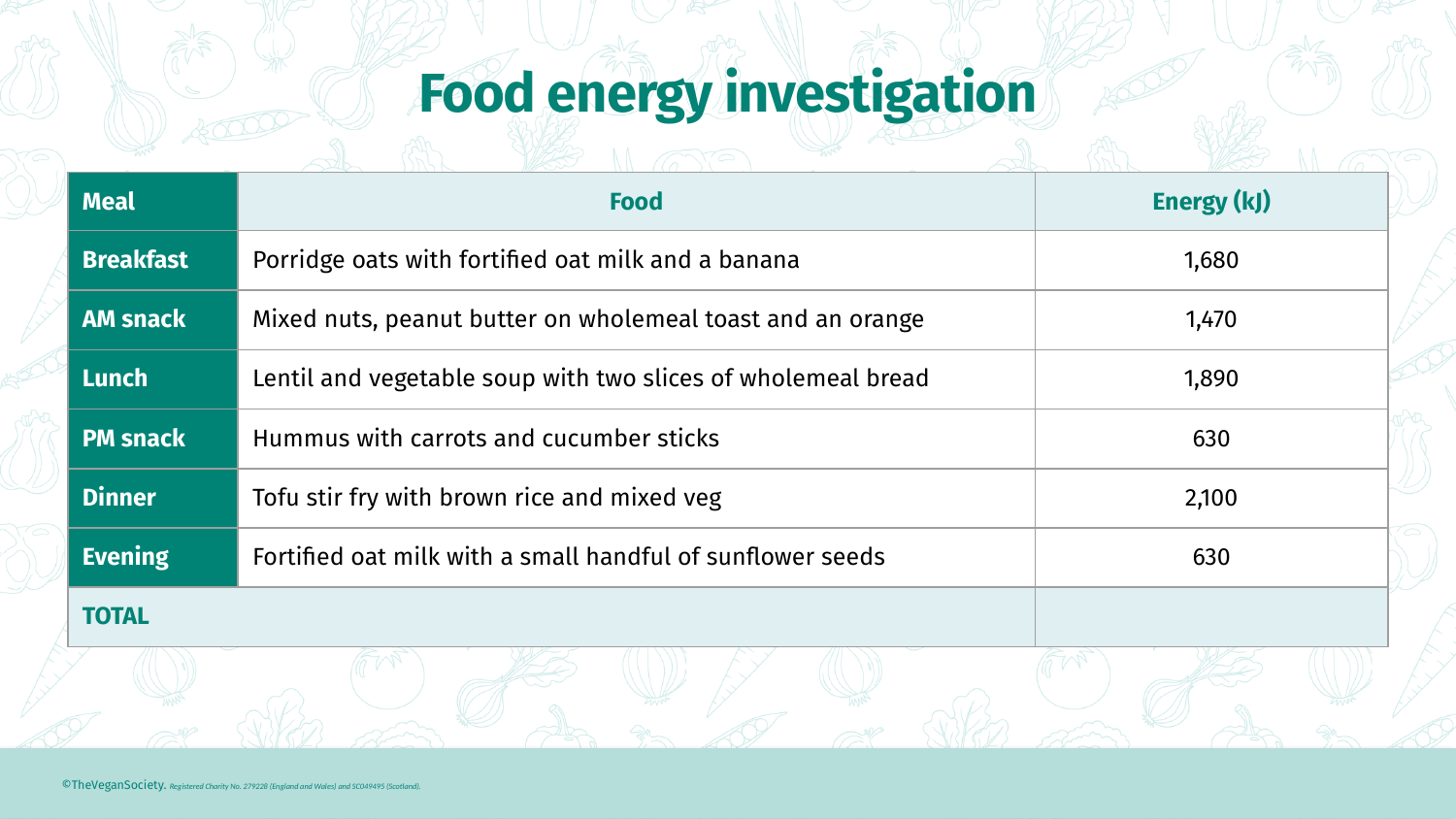

# Food energy investigation
| Meal | Food | Energy (kJ) |
| --- | --- | --- |
| Breakfast | Porridge oats with fortified oat milk and a banana | 1,680 |
| AM snack | Mixed nuts, peanut butter on wholemeal toast and an orange | 1,470 |
| Lunch | Lentil and vegetable soup with two slices of wholemeal bread | 1,890 |
| PM snack | Hummus with carrots and cucumber sticks | 630 |
| Dinner | Tofu stir fry with brown rice and mixed veg | 2,100 |
| Evening | Fortified oat milk with a small handful of sunflower seeds | 630 |
| TOTAL |  |  |